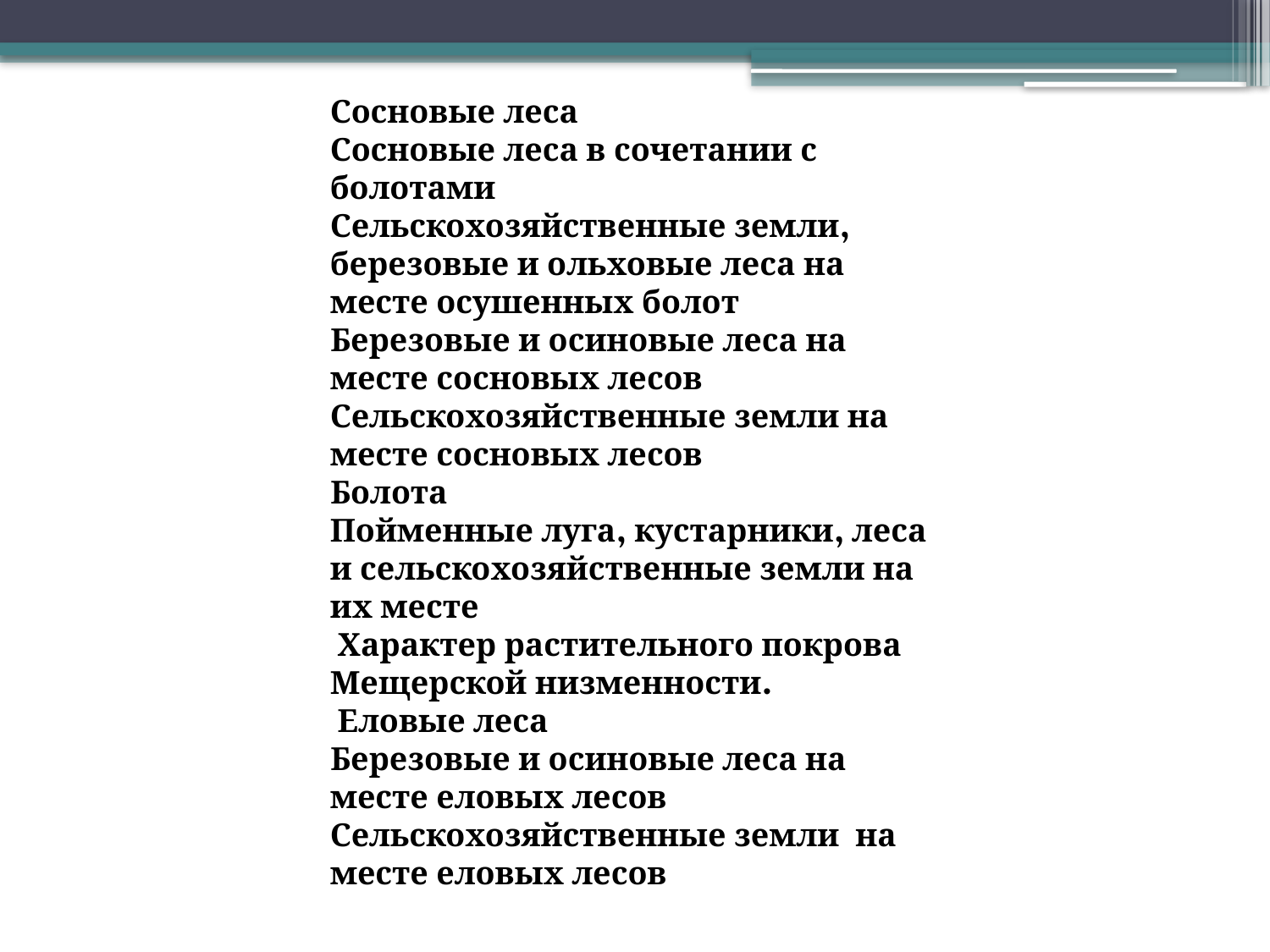

Сосновые леса
Сосновые леса в сочетании с болотами
Сельскохозяйственные земли, березовые и ольховые леса на месте осушенных болот
Березовые и осиновые леса на месте сосновых лесов Сельскохозяйственные земли на месте сосновых лесов
Болота
Пойменные луга, кустарники, леса и сельскохозяйственные земли на их месте
 Характер растительного покрова Мещерской низменности.
 Еловые леса
Березовые и осиновые леса на месте еловых лесов
Сельскохозяйственные земли  на месте еловых лесов